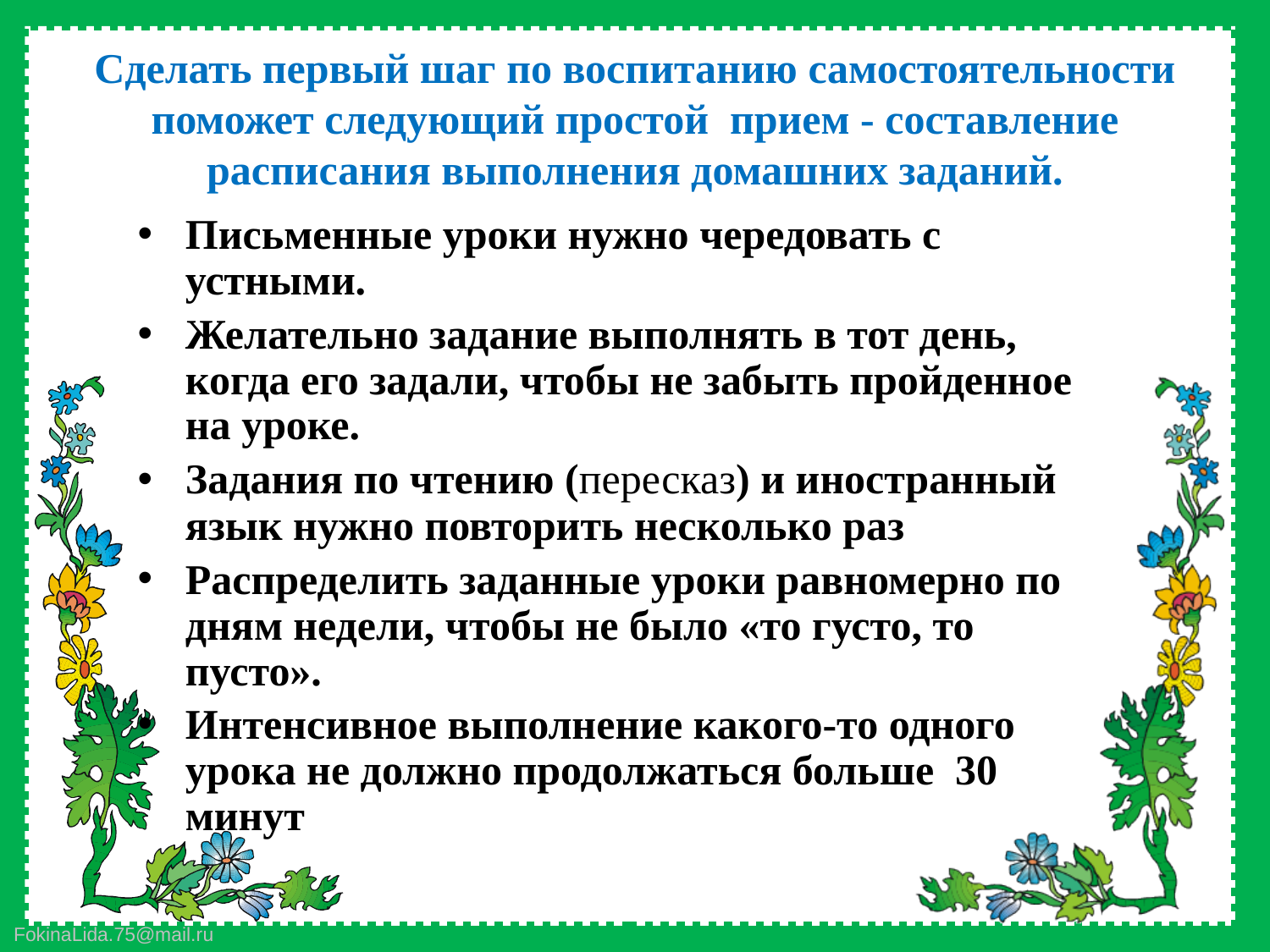

# Сделать первый шаг по воспитанию самостоятельности поможет следующий простой  прием - составление расписания выполнения домашних заданий.
Письменные уроки нужно чередовать с устными.
Желательно задание выполнять в тот день, когда его задали, чтобы не забыть пройденное на уроке.
Задания по чтению (пересказ) и иностранный язык нужно повторить несколько раз
Распределить заданные уроки равномерно по дням недели, чтобы не было «то густо, то пусто».
Интенсивное выполнение какого-то одного урока не должно продолжаться больше  30 минут